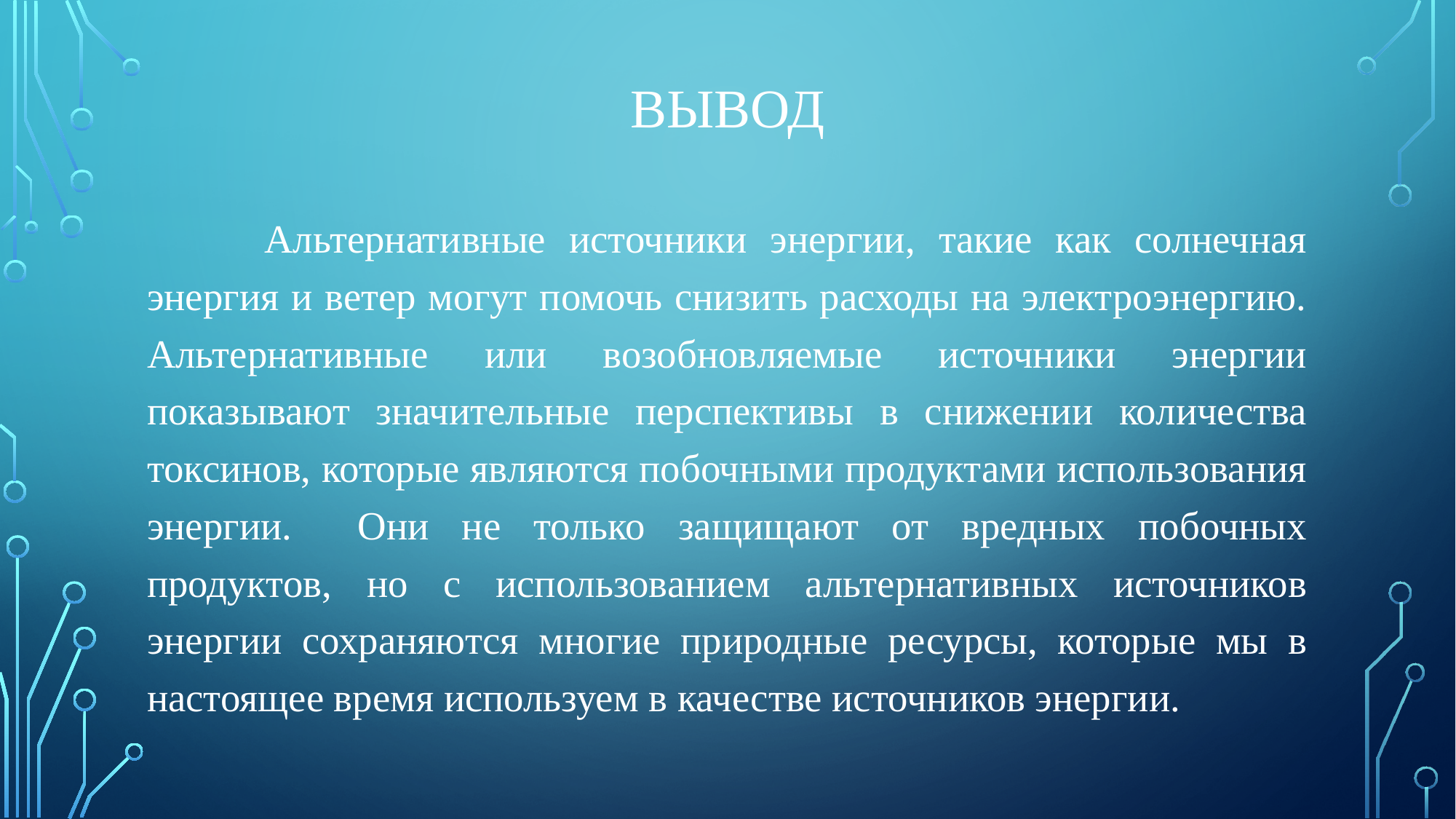

# вывод
     Альтернативные источники энергии, такие как солнечная энергия и ветер могут помочь снизить расходы на электроэнергию. Альтернативные или возобновляемые источники энергии показывают значительные перспективы в снижении количества токсинов, которые являются побочными продуктами использования энергии.  Они не только защищают от вредных побочных продуктов, но с использованием альтернативных источников энергии сохраняются многие природные ресурсы, которые мы в настоящее время используем в качестве источников энергии.